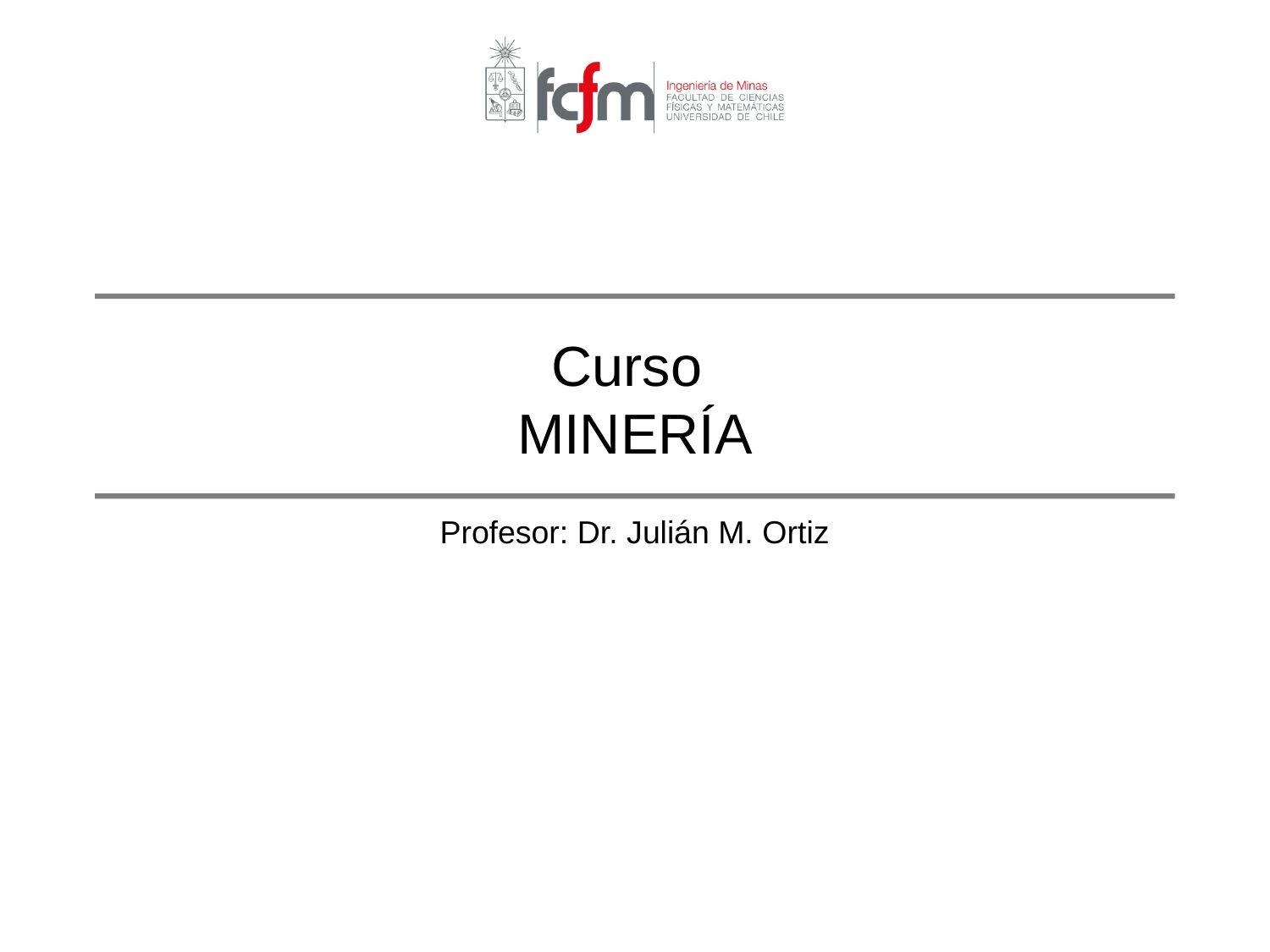

# Curso MINERÍA
Profesor: Dr. Julián M. Ortiz